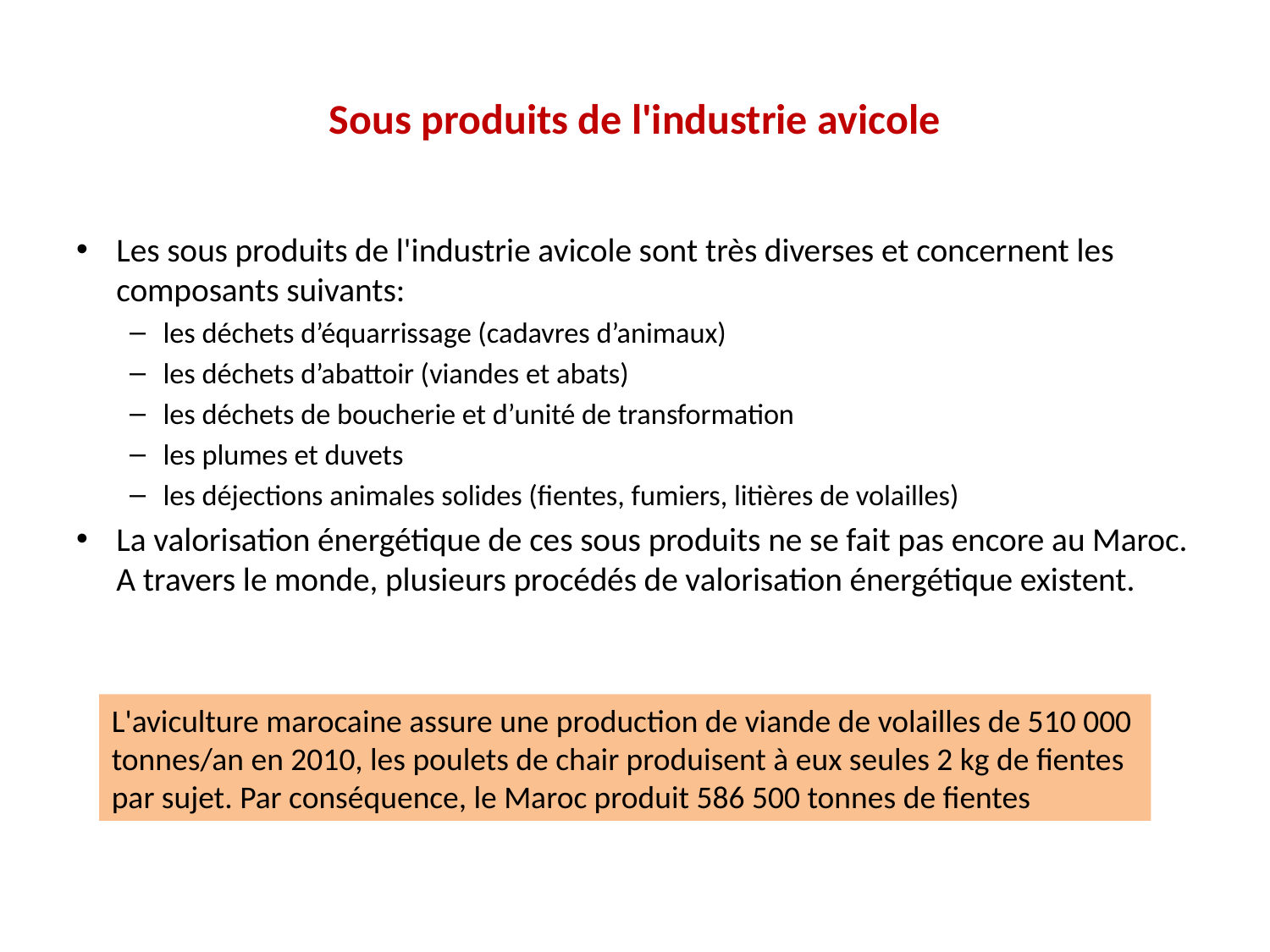

# Sous produits de l'industrie avicole
Les sous produits de l'industrie avicole sont très diverses et concernent les composants suivants:
les déchets d’équarrissage (cadavres d’animaux)
les déchets d’abattoir (viandes et abats)
les déchets de boucherie et d’unité de transformation
les plumes et duvets
les déjections animales solides (fientes, fumiers, litières de volailles)
La valorisation énergétique de ces sous produits ne se fait pas encore au Maroc. A travers le monde, plusieurs procédés de valorisation énergétique existent.

L'aviculture marocaine assure une production de viande de volailles de 510 000 tonnes/an en 2010, les poulets de chair produisent à eux seules 2 kg de fientes par sujet. Par conséquence, le Maroc produit 586 500 tonnes de fientes